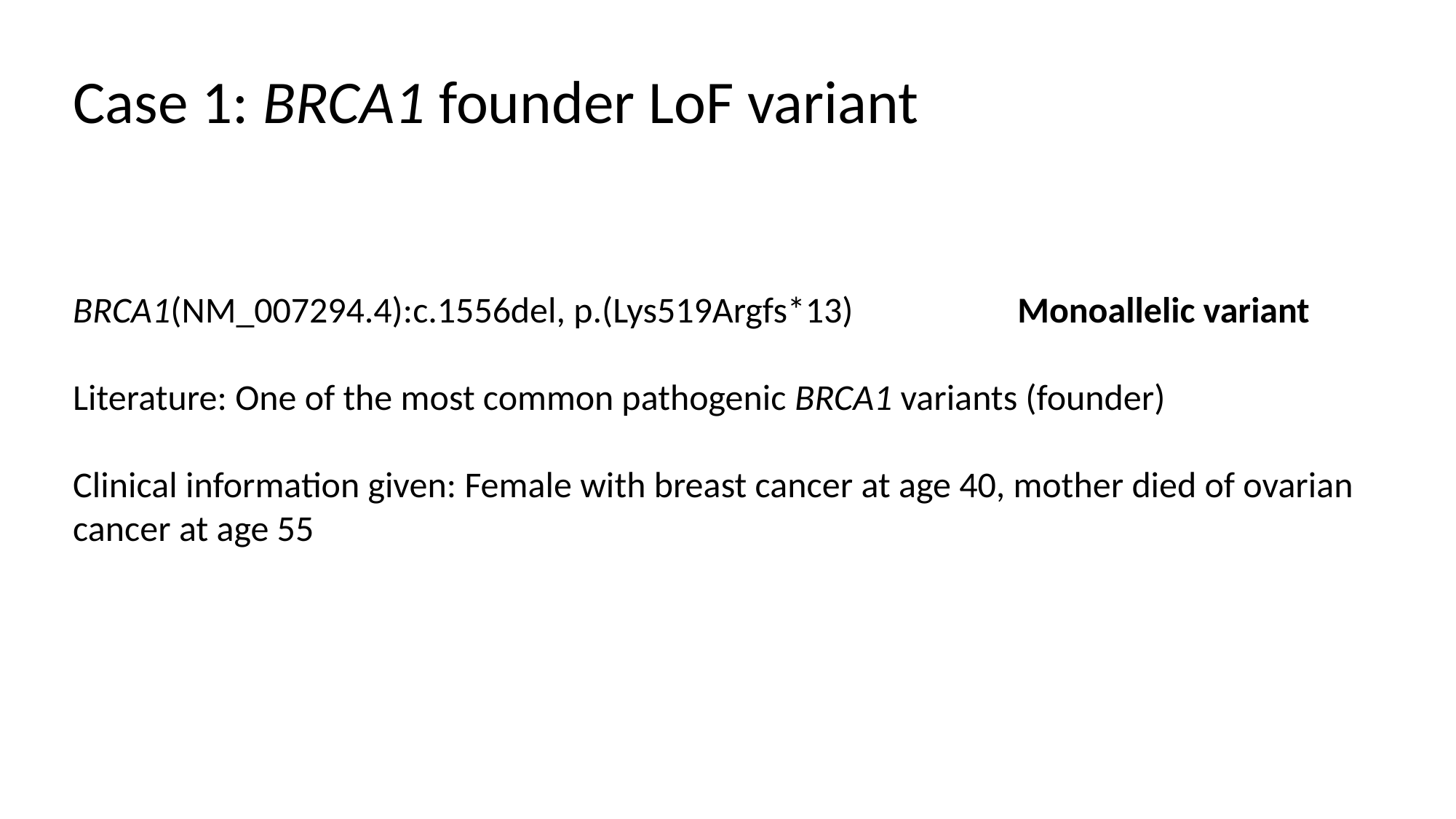

# Case 1: BRCA1 founder LoF variant
BRCA1(NM_007294.4):c.1556del, p.(Lys519Argfs*13)                    Monoallelic variant
Literature: One of the most common pathogenic BRCA1 variants (founder)

Clinical information given: Female with breast cancer at age 40, mother died of ovarian cancer at age 55